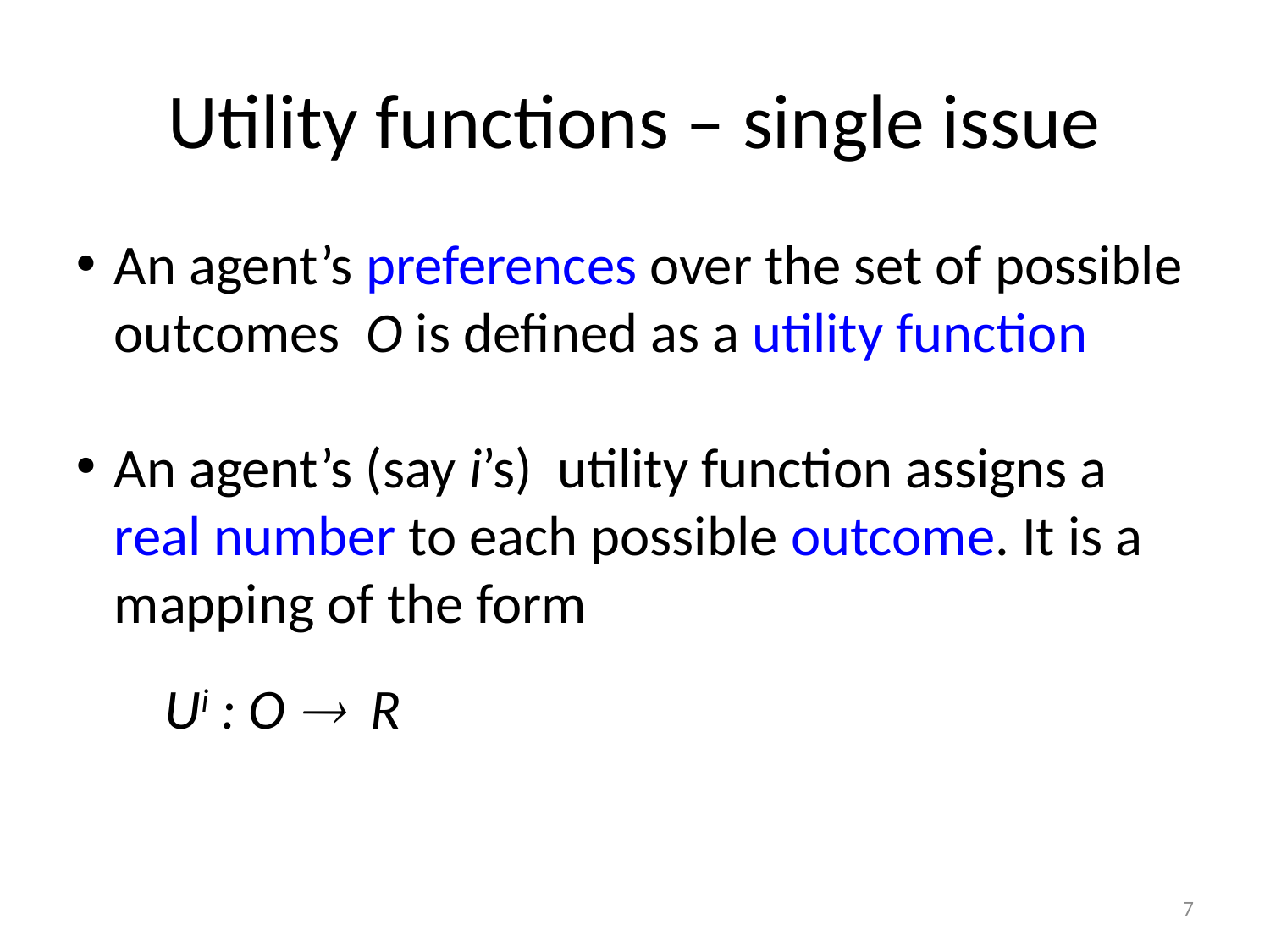

Utility functions – single issue
An agent’s preferences over the set of possible outcomes  O is defined as a utility function

An agent’s (say i’s)  utility function assigns a real number to each possible outcome. It is a mapping of the form

       Ui : O →  R
7